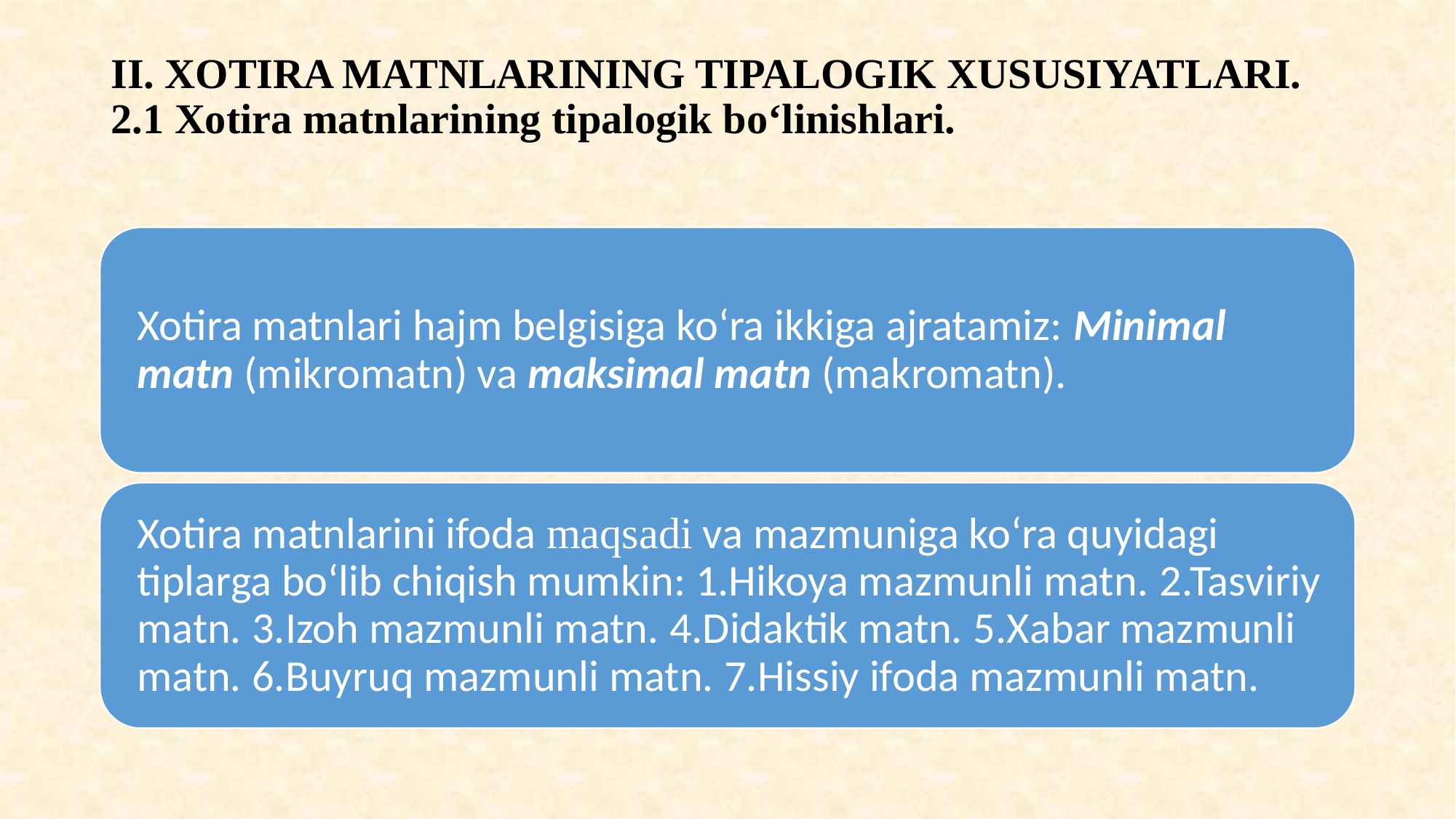

# II. XOTIRA MATNLARINING TIPALOGIK XUSUSIYATLARI. 2.1 Xotira matnlarining tipalogik bo‘linishlari.
Xotira matnlari hajm belgisiga ko‘ra ikkiga ajratamiz: Minimal matn (mikromatn) va maksimal matn (makromatn).
Xotira matnlarini ifoda maqsadi va mazmuniga ko‘ra quyidagi tiplarga bo‘lib chiqish mumkin: 1.Hikoya mazmunli matn. 2.Tasviriy matn. 3.Izoh mazmunli matn. 4.Didaktik matn. 5.Хabar mazmunli matn. 6.Buyruq mazmunli matn. 7.Hissiy ifoda mazmunli matn.